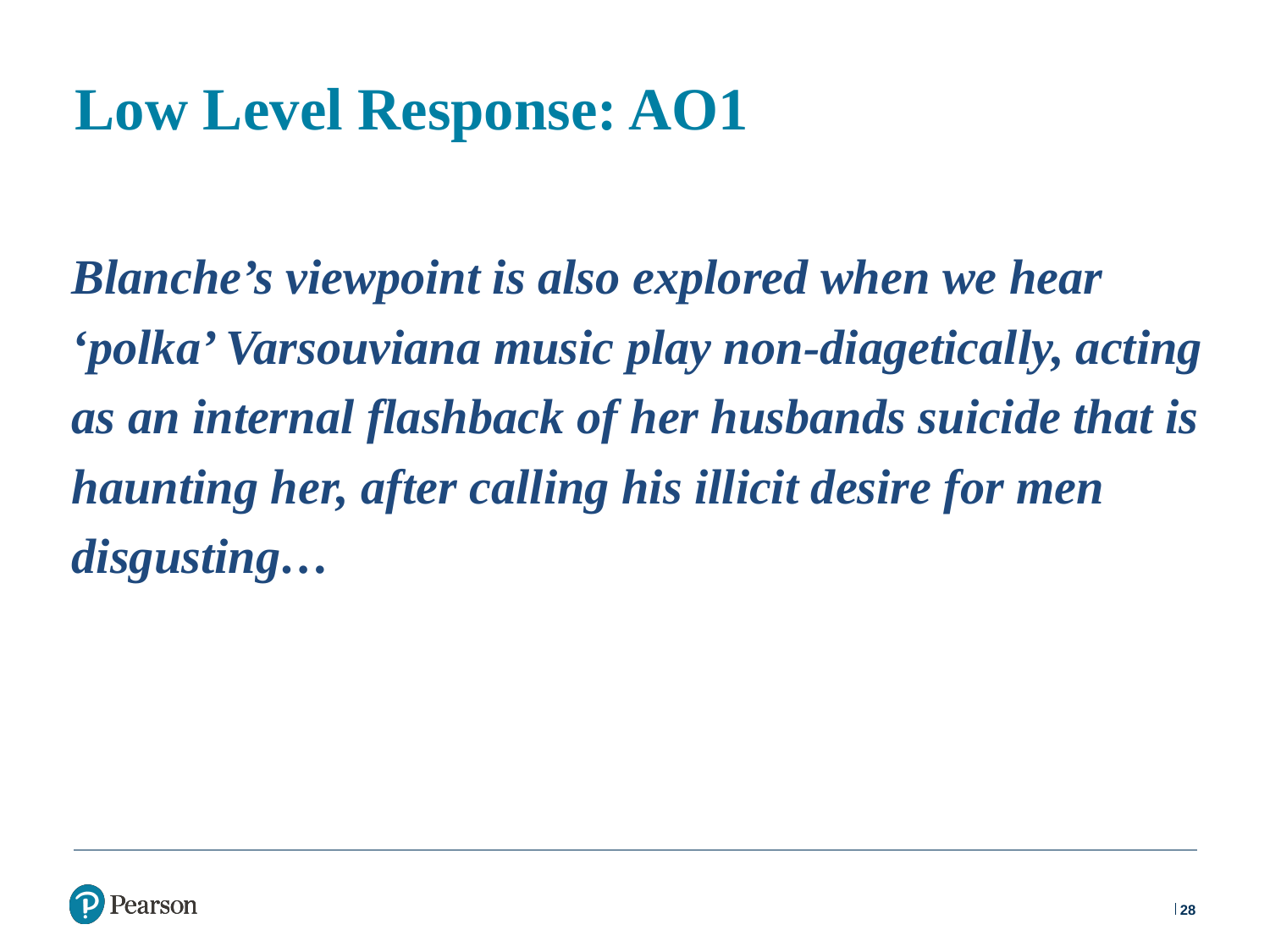

# Low Level Response: AO1

Blanche’s viewpoint is also explored when we hear ‘polka’ Varsouviana music play non-diagetically, acting as an internal flashback of her husbands suicide that is haunting her, after calling his illicit desire for men disgusting…

28